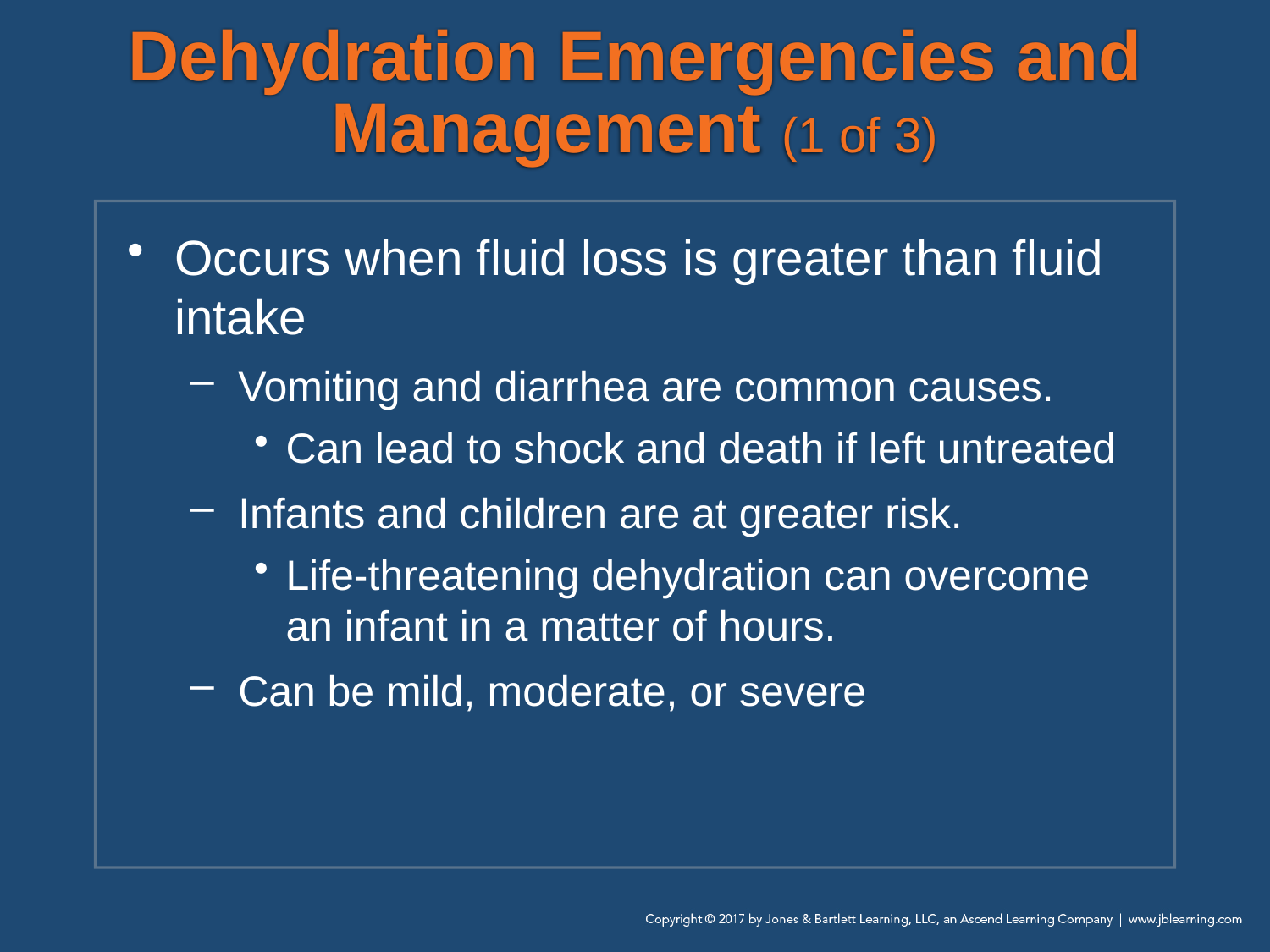

# Dehydration Emergencies and Management (1 of 3)
Occurs when fluid loss is greater than fluid intake
Vomiting and diarrhea are common causes.
Can lead to shock and death if left untreated
Infants and children are at greater risk.
Life-threatening dehydration can overcome an infant in a matter of hours.
Can be mild, moderate, or severe